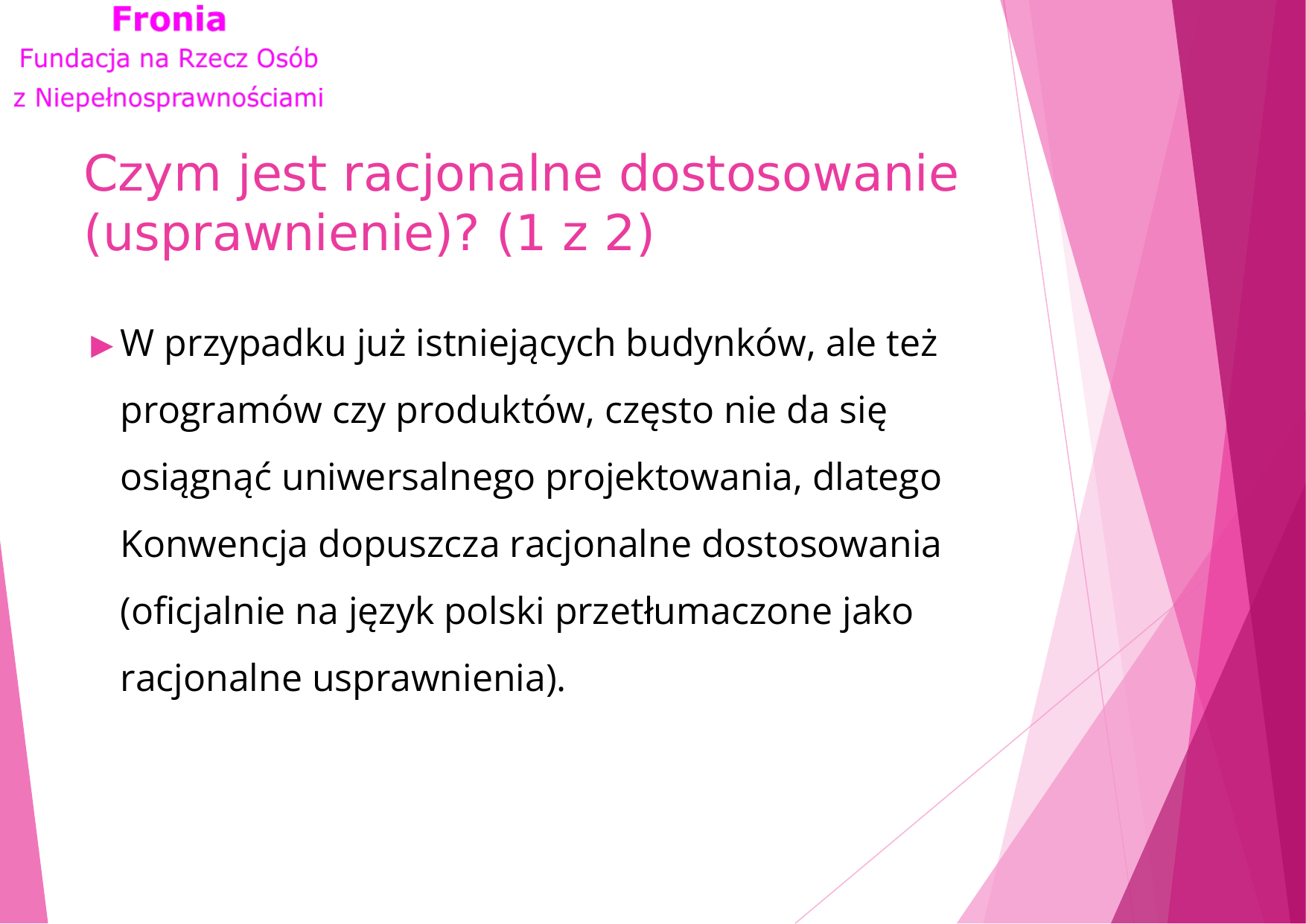

# Czym jest racjonalne dostosowanie (usprawnienie)? (1 z 2)
W przypadku już istniejących budynków, ale też programów czy produktów, często nie da się osiągnąć uniwersalnego projektowania, dlatego Konwencja dopuszcza racjonalne dostosowania (oficjalnie na język polski przetłumaczone jako racjonalne usprawnienia).